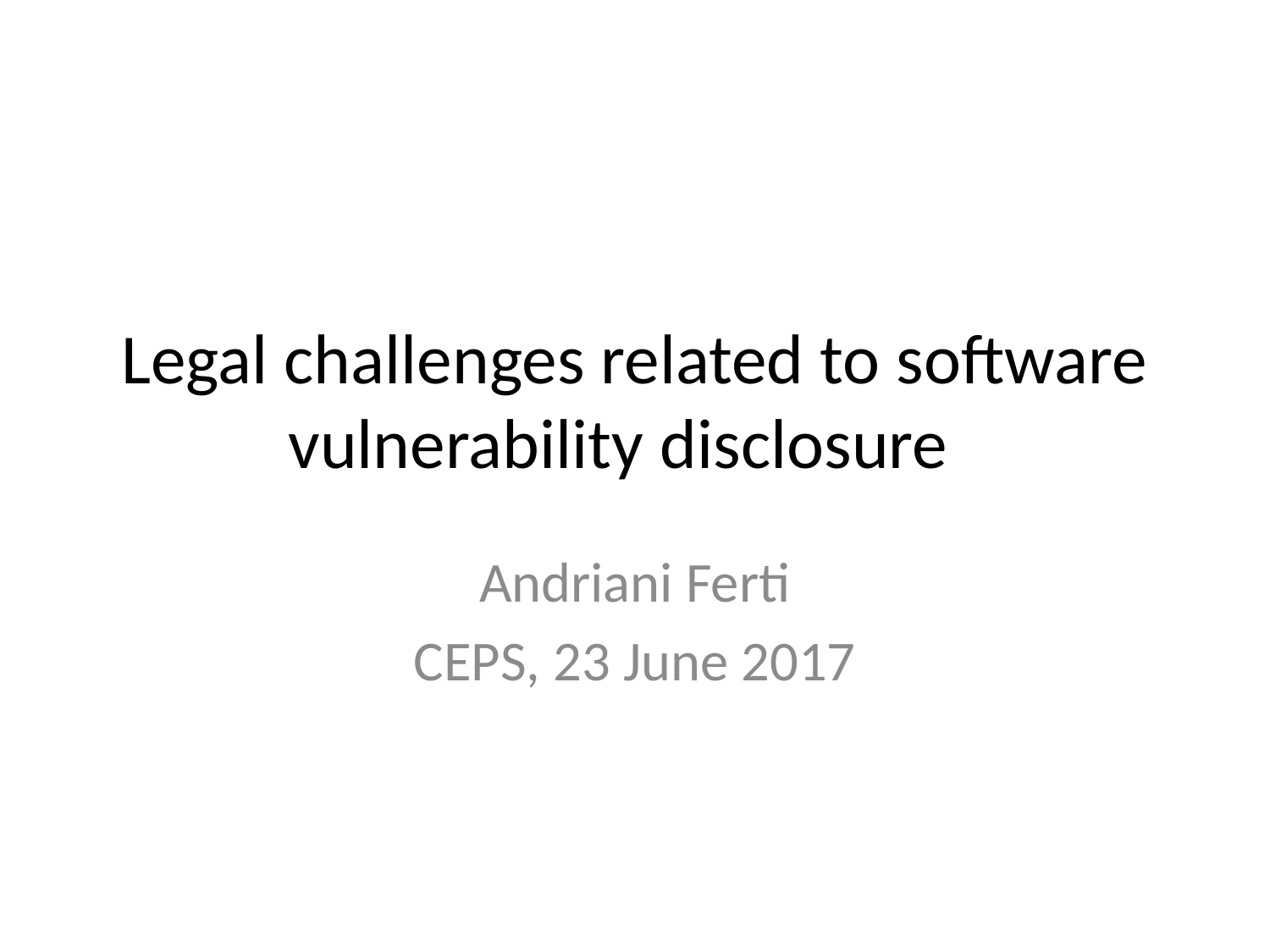

# Legal challenges related to software vulnerability disclosure
Andriani Ferti
CEPS, 23 June 2017